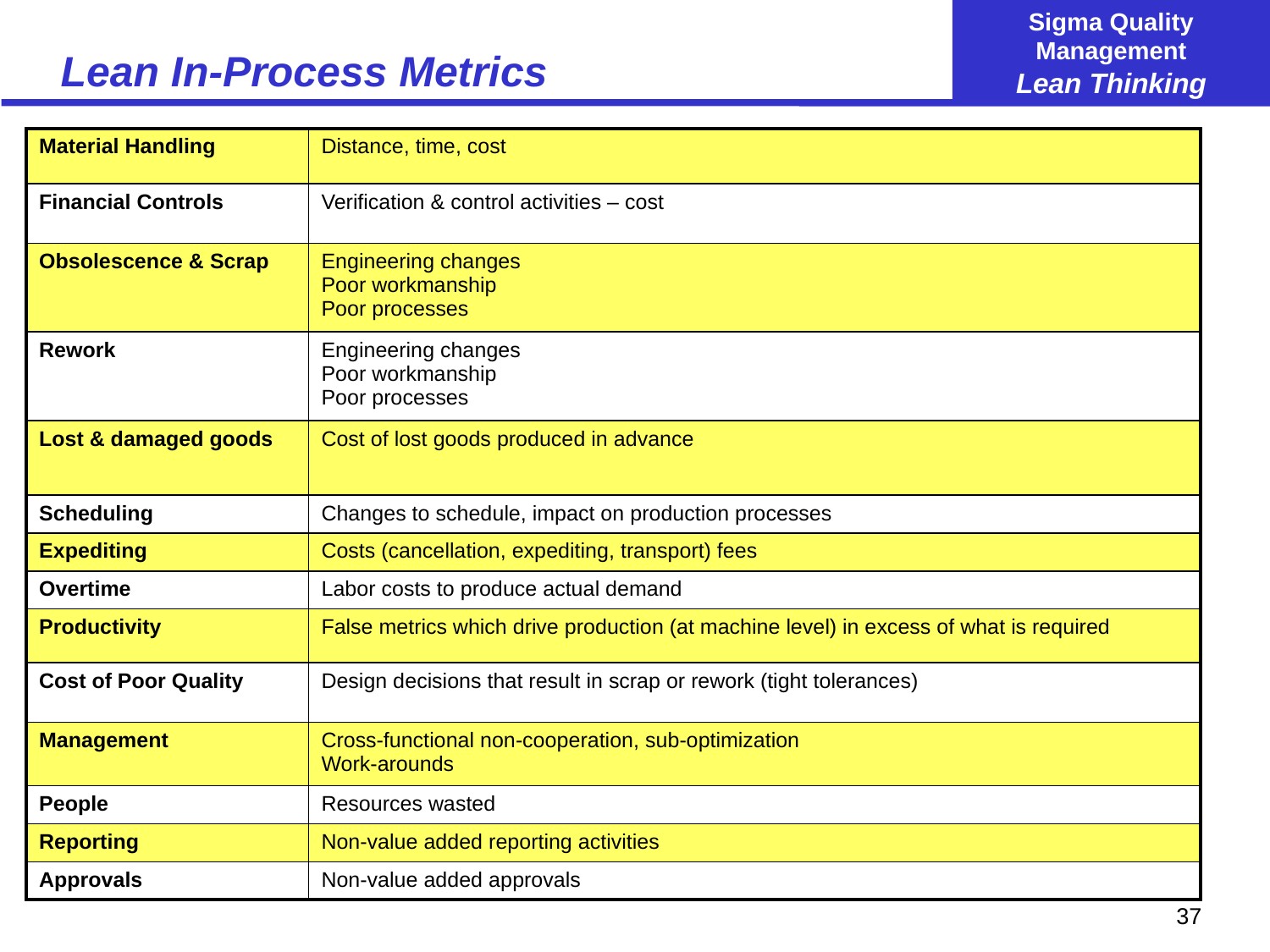

# Lean In-Process Metrics
| Material Handling | Distance, time, cost |
| --- | --- |
| Financial Controls | Verification & control activities – cost |
| Obsolescence & Scrap | Engineering changes Poor workmanship Poor processes |
| Rework | Engineering changes Poor workmanship Poor processes |
| Lost & damaged goods | Cost of lost goods produced in advance |
| Scheduling | Changes to schedule, impact on production processes |
| Expediting | Costs (cancellation, expediting, transport) fees |
| Overtime | Labor costs to produce actual demand |
| Productivity | False metrics which drive production (at machine level) in excess of what is required |
| Cost of Poor Quality | Design decisions that result in scrap or rework (tight tolerances) |
| Management | Cross-functional non-cooperation, sub-optimization Work-arounds |
| People | Resources wasted |
| Reporting | Non-value added reporting activities |
| Approvals | Non-value added approvals |